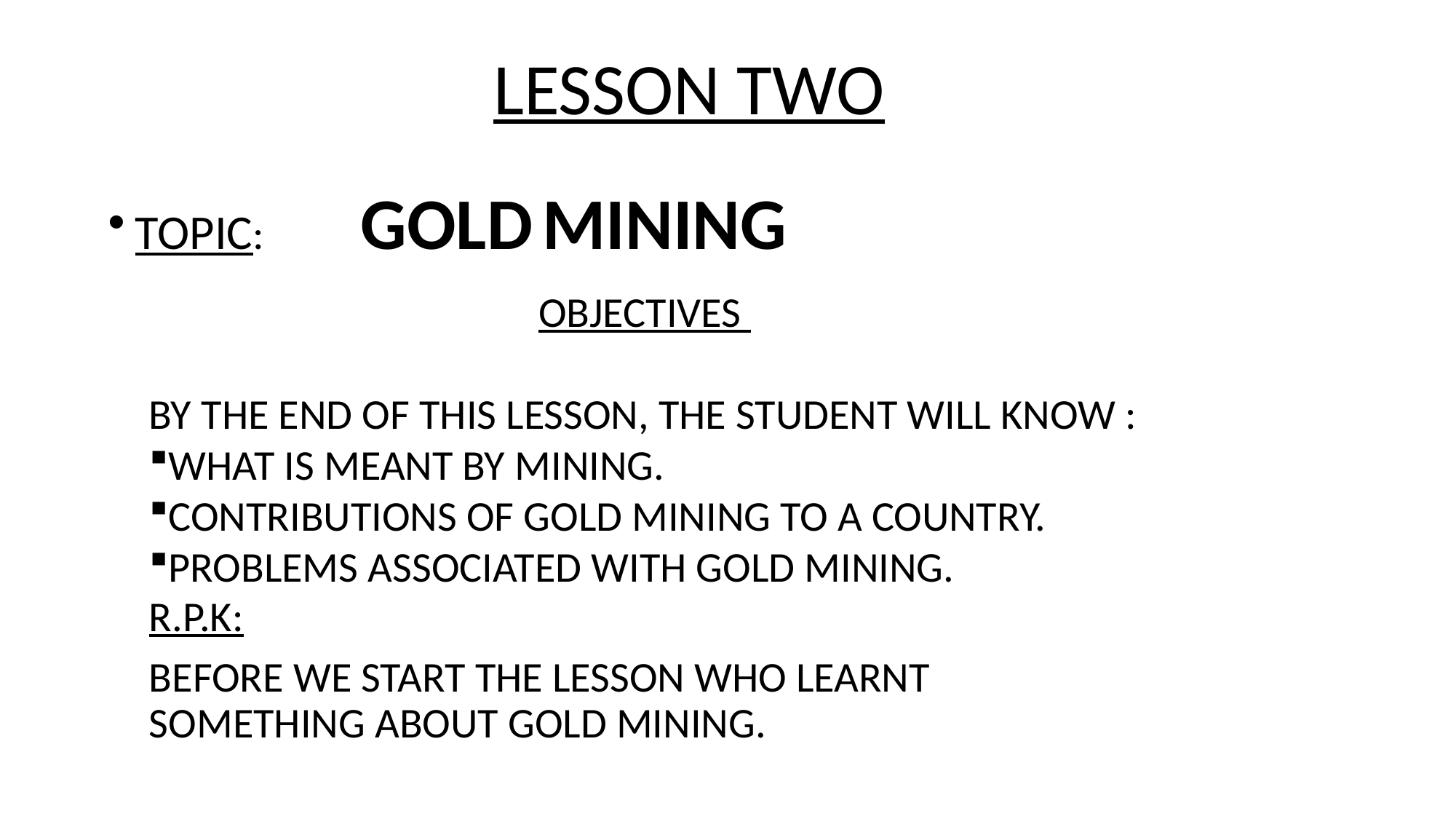

# LESSON TWO
TOPIC:          GOLD MINING

OBJECTIVES

BY THE END OF THIS LESSON, THE STUDENT WILL KNOW :
WHAT IS MEANT BY MINING.
CONTRIBUTIONS OF GOLD MINING TO A COUNTRY.
PROBLEMS ASSOCIATED WITH GOLD MINING.

R.P.K:
BEFORE WE START THE LESSON WHO LEARNT SOMETHING ABOUT GOLD MINING.